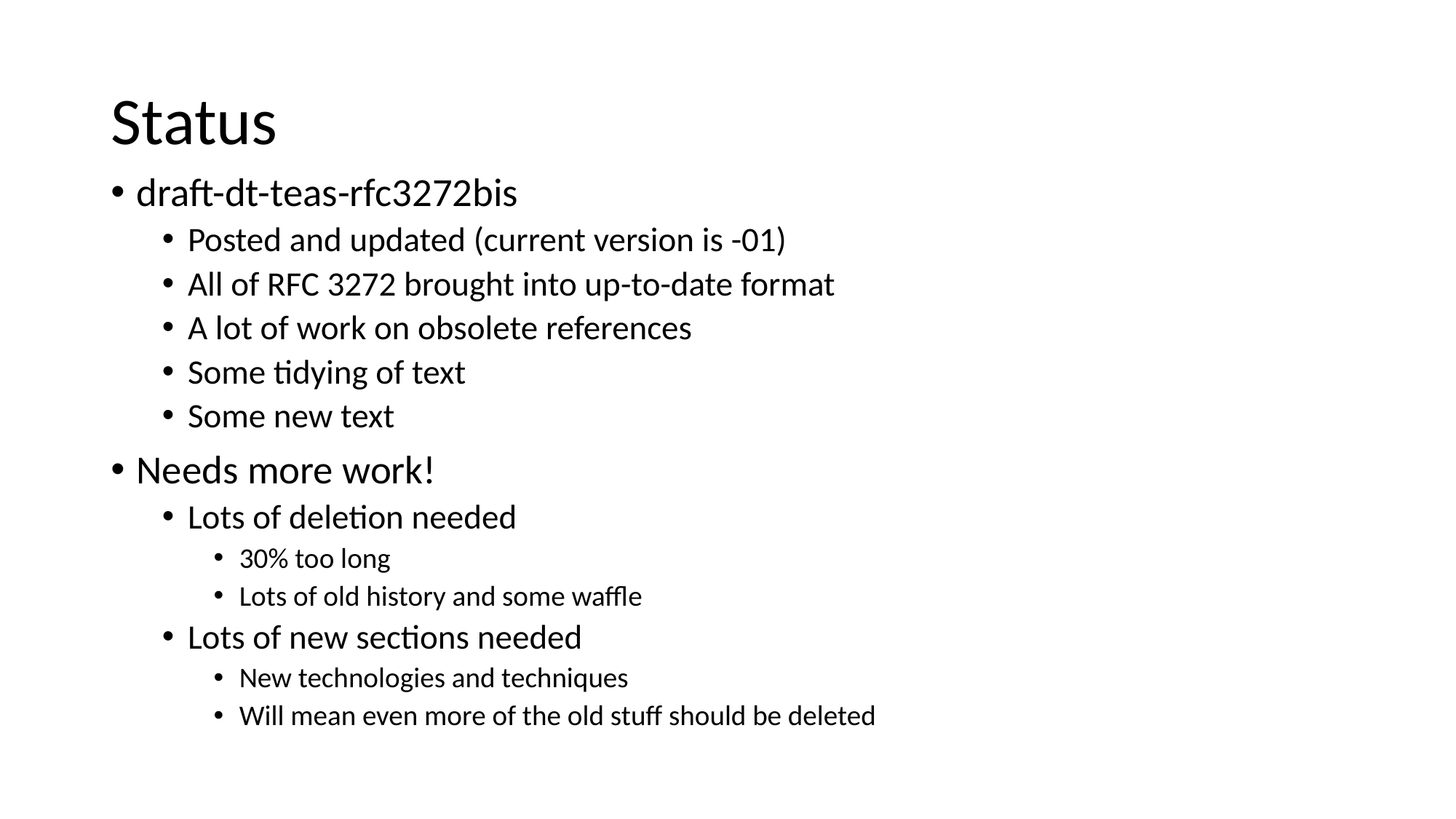

# Status
draft-dt-teas-rfc3272bis
Posted and updated (current version is -01)
All of RFC 3272 brought into up-to-date format
A lot of work on obsolete references
Some tidying of text
Some new text
Needs more work!
Lots of deletion needed
30% too long
Lots of old history and some waffle
Lots of new sections needed
New technologies and techniques
Will mean even more of the old stuff should be deleted